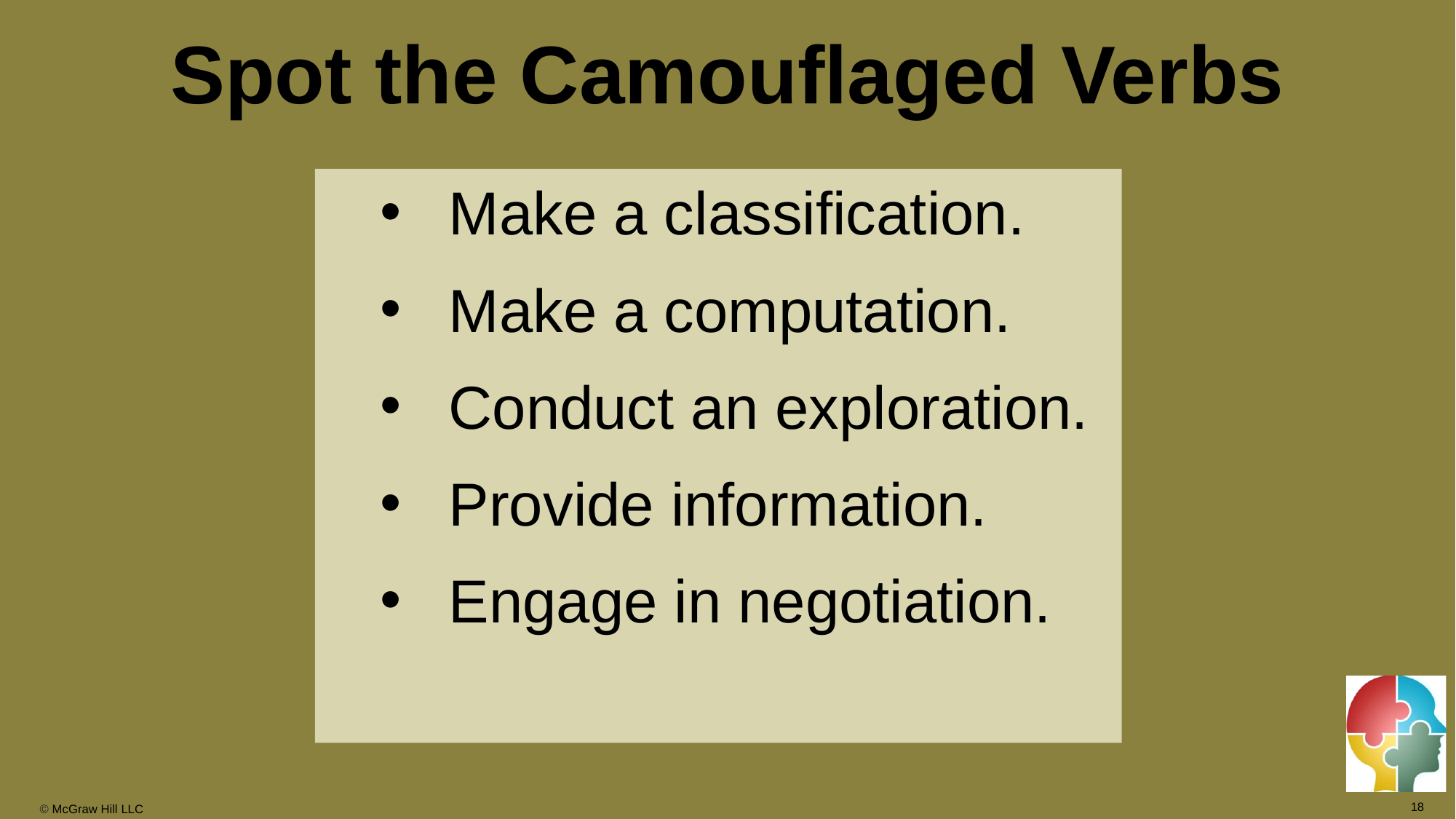

# Spot the Camouflaged Verbs
Make a classification.
Make a computation.
Conduct an exploration.
Provide information.
Engage in negotiation.
18